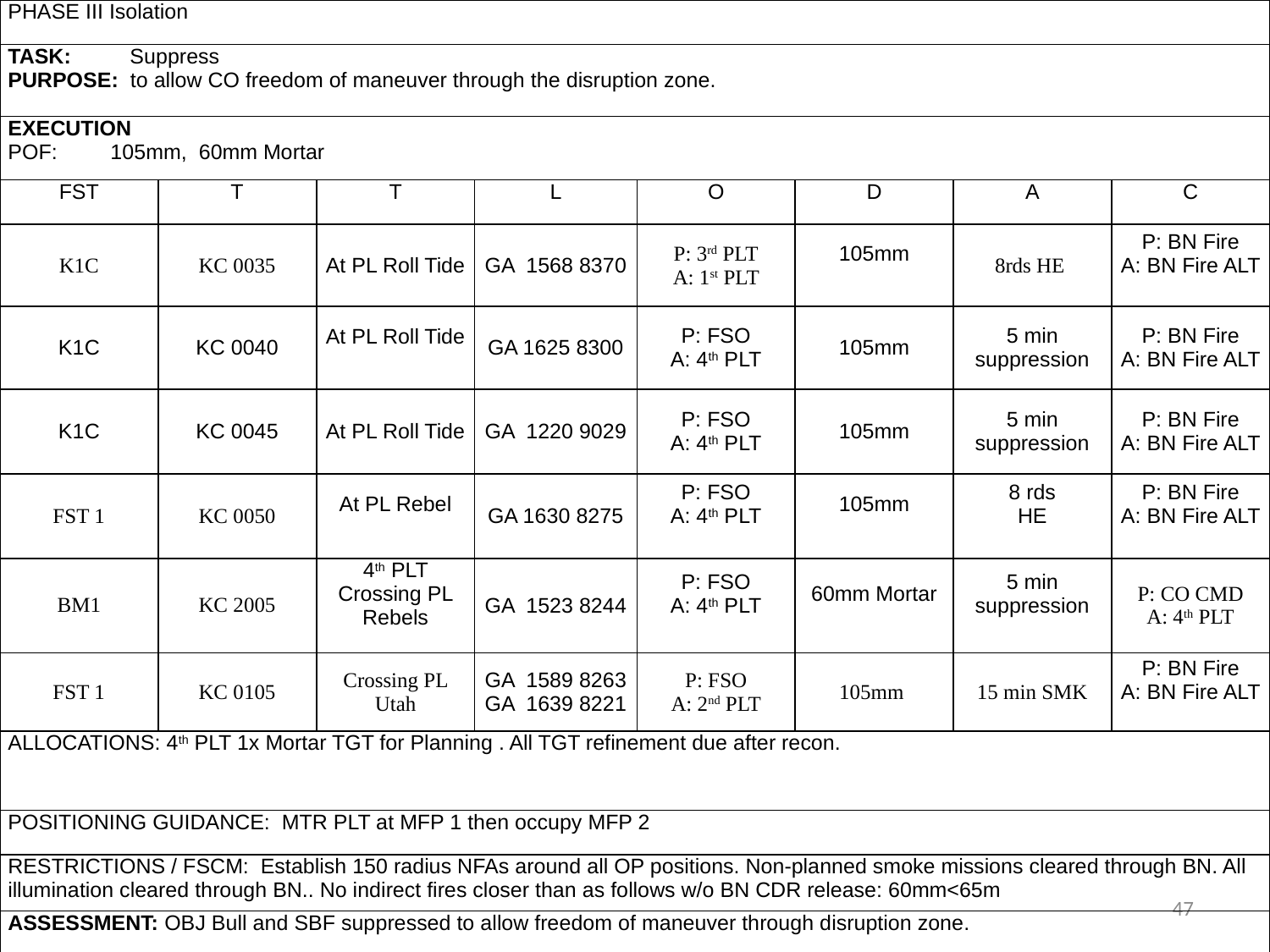

| PHASE III Isolation |  |  |  |  |  |  |  |
| --- | --- | --- | --- | --- | --- | --- | --- |
| TASK: Suppress PURPOSE: to allow CO freedom of maneuver through the disruption zone. |  |  |  |  |  |  |  |
| EXECUTION POF: 105mm, 60mm Mortar |  |  |  |  |  |  |  |
| FST | T | T | L | O | D | A | C |
| K1C | KC 0035 | At PL Roll Tide | GA 1568 8370 | P: 3rd PLT A: 1st PLT | 105mm | 8rds HE | P: BN Fire A: BN Fire ALT |
| K1C | KC 0040 | At PL Roll Tide | GA 1625 8300 | P: FSO A: 4th PLT | 105mm | 5 min suppression | P: BN Fire A: BN Fire ALT |
| K1C | KC 0045 | At PL Roll Tide | GA 1220 9029 | P: FSO A: 4th PLT | 105mm | 5 min suppression | P: BN Fire A: BN Fire ALT |
| FST 1 | KC 0050 | At PL Rebel | GA 1630 8275 | P: FSO A: 4th PLT | 105mm | 8 rds HE | P: BN Fire A: BN Fire ALT |
| BM1 | KC 2005 | 4th PLT Crossing PL Rebels | GA 1523 8244 | P: FSO A: 4th PLT | 60mm Mortar | 5 min suppression | P: CO CMD A: 4th PLT |
| FST 1 | KC 0105 | Crossing PL Utah | GA 1589 8263 GA 1639 8221 | P: FSO A: 2nd PLT | 105mm | 15 min SMK | P: BN Fire A: BN Fire ALT |
| ALLOCATIONS: 4th PLT 1x Mortar TGT for Planning . All TGT refinement due after recon. |  |  |  |  |  |  |  |
| POSITIONING GUIDANCE: MTR PLT at MFP 1 then occupy MFP 2 |  |  |  |  |  |  |  |
| RESTRICTIONS / FSCM: Establish 150 radius NFAs around all OP positions. Non-planned smoke missions cleared through BN. All illumination cleared through BN.. No indirect fires closer than as follows w/o BN CDR release: 60mm<65m |  |  |  |  |  |  |  |
| ASSESSMENT: OBJ Bull and SBF suppressed to allow freedom of maneuver through disruption zone. |  |  |  |  |  |  |  |
47